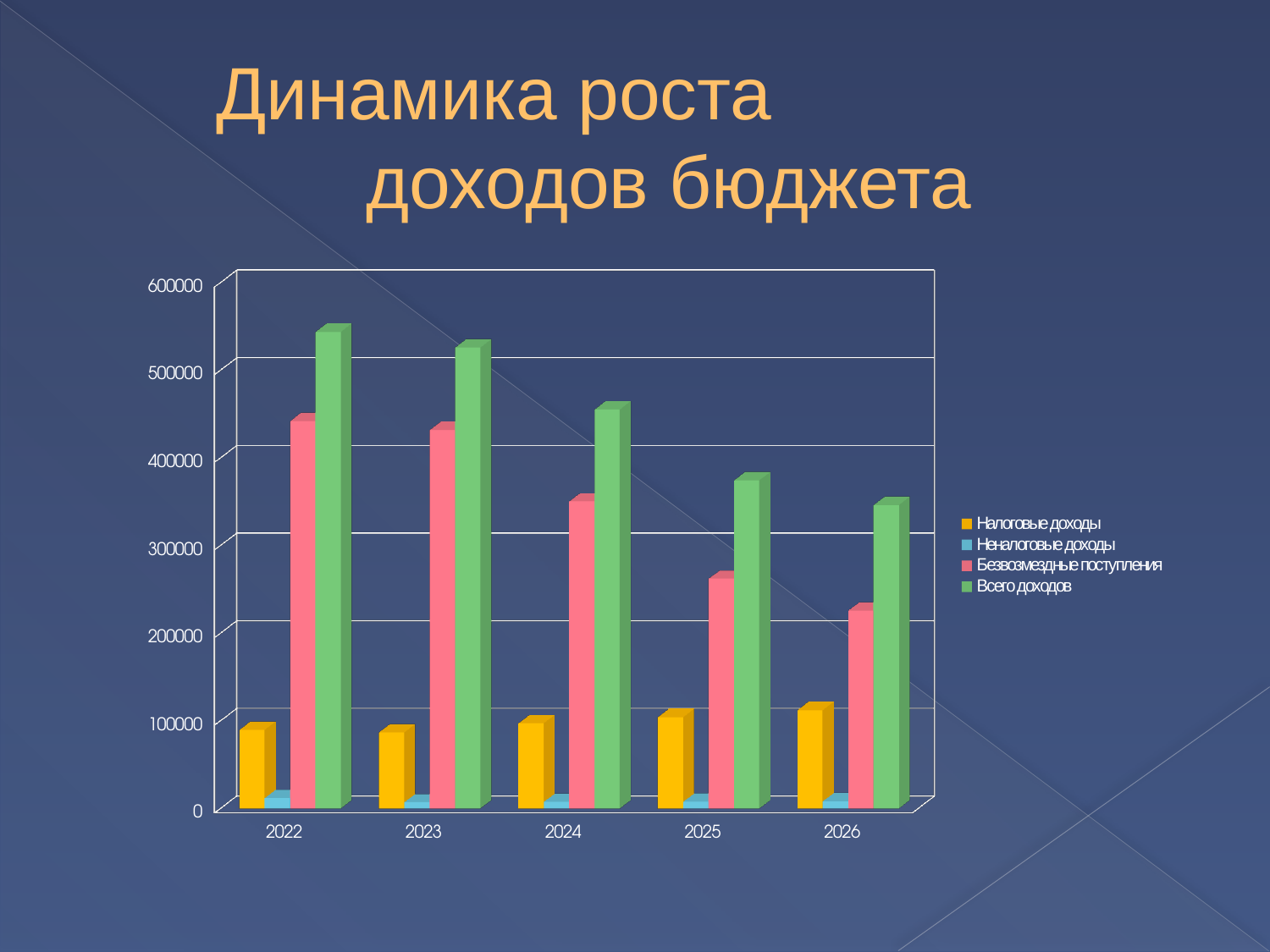

# Динамика роста                  доходов бюджета

[unsupported chart]